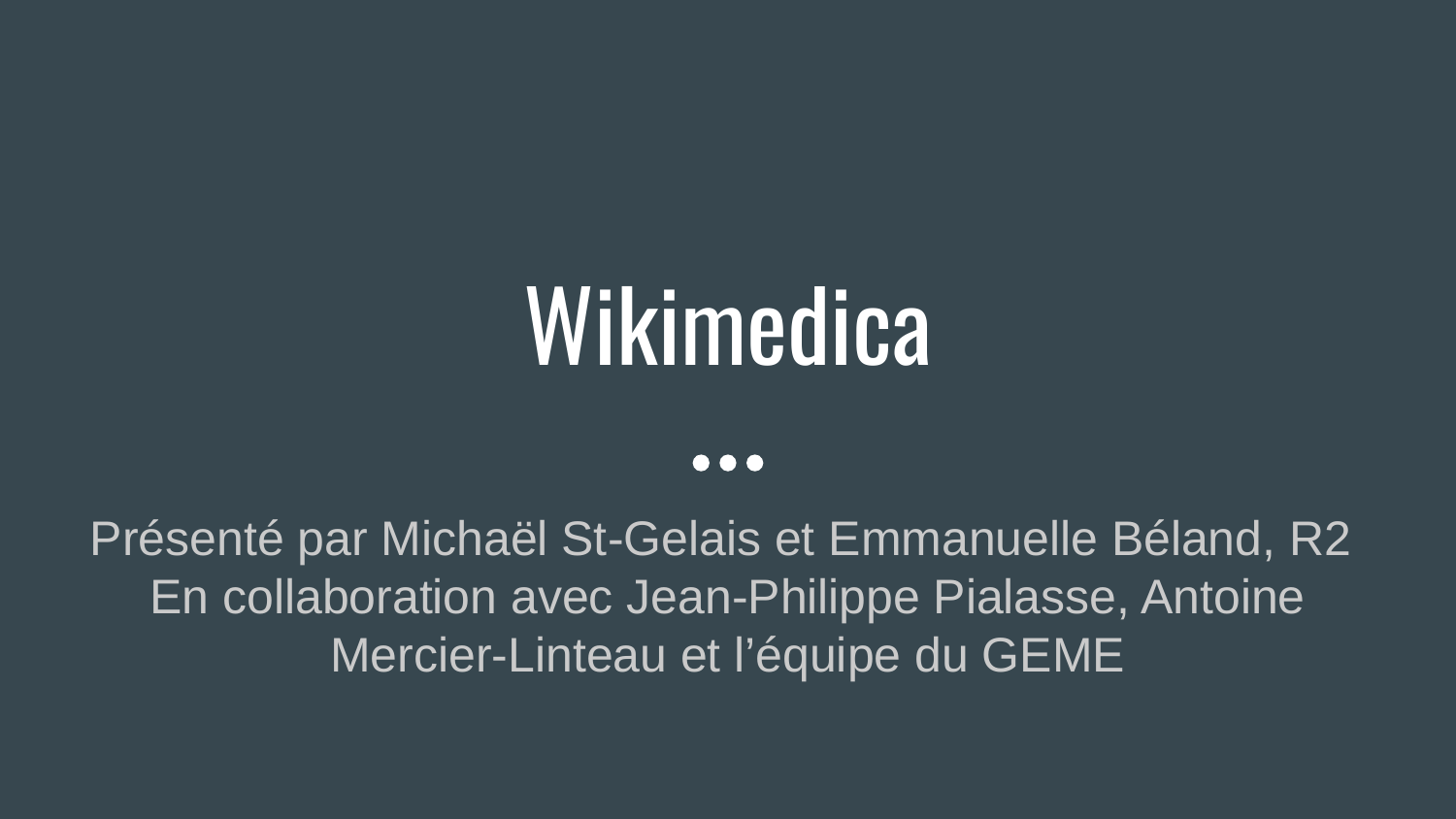

# Wikimedica
Présenté par Michaël St-Gelais et Emmanuelle Béland, R2
En collaboration avec Jean-Philippe Pialasse, Antoine Mercier-Linteau et l’équipe du GEME